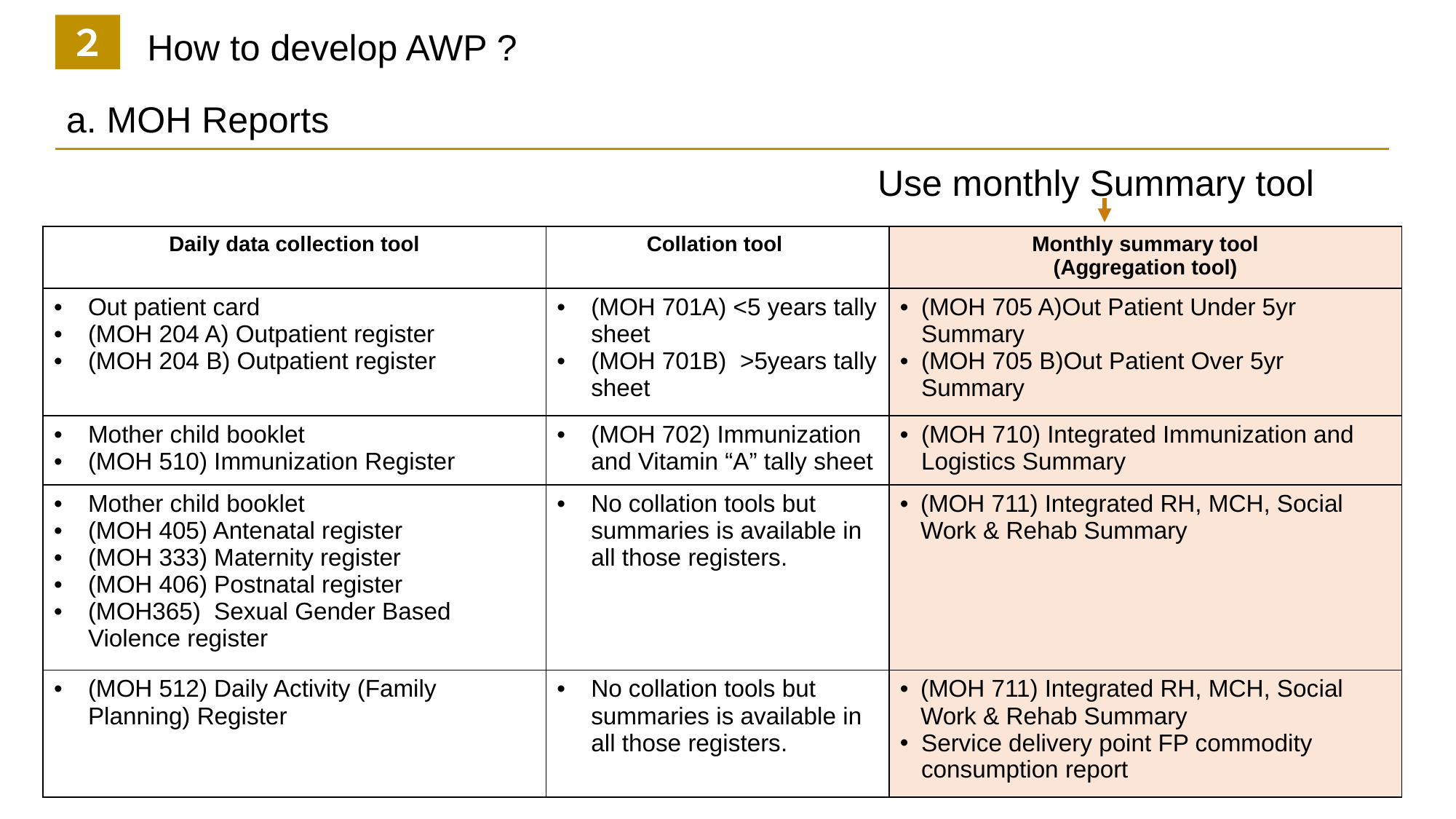

２
How to develop AWP ?
| a. MOH Reports |
| --- |
Use monthly Summary tool
| Daily data collection tool | Collation tool | Monthly summary tool (Aggregation tool) |
| --- | --- | --- |
| Out patient card (MOH 204 A) Outpatient register (MOH 204 B) Outpatient register | (MOH 701A) <5 years tally sheet (MOH 701B) >5years tally sheet | (MOH 705 A)Out Patient Under 5yr Summary (MOH 705 B)Out Patient Over 5yr Summary |
| Mother child booklet (MOH 510) Immunization Register | (MOH 702) Immunization and Vitamin “A” tally sheet | (MOH 710) Integrated Immunization and Logistics Summary |
| Mother child booklet (MOH 405) Antenatal register (MOH 333) Maternity register (MOH 406) Postnatal register (MOH365) Sexual Gender Based Violence register | No collation tools but summaries is available in all those registers. | (MOH 711) Integrated RH, MCH, Social Work & Rehab Summary |
| (MOH 512) Daily Activity (Family Planning) Register | No collation tools but summaries is available in all those registers. | (MOH 711) Integrated RH, MCH, Social Work & Rehab Summary Service delivery point FP commodity consumption report |